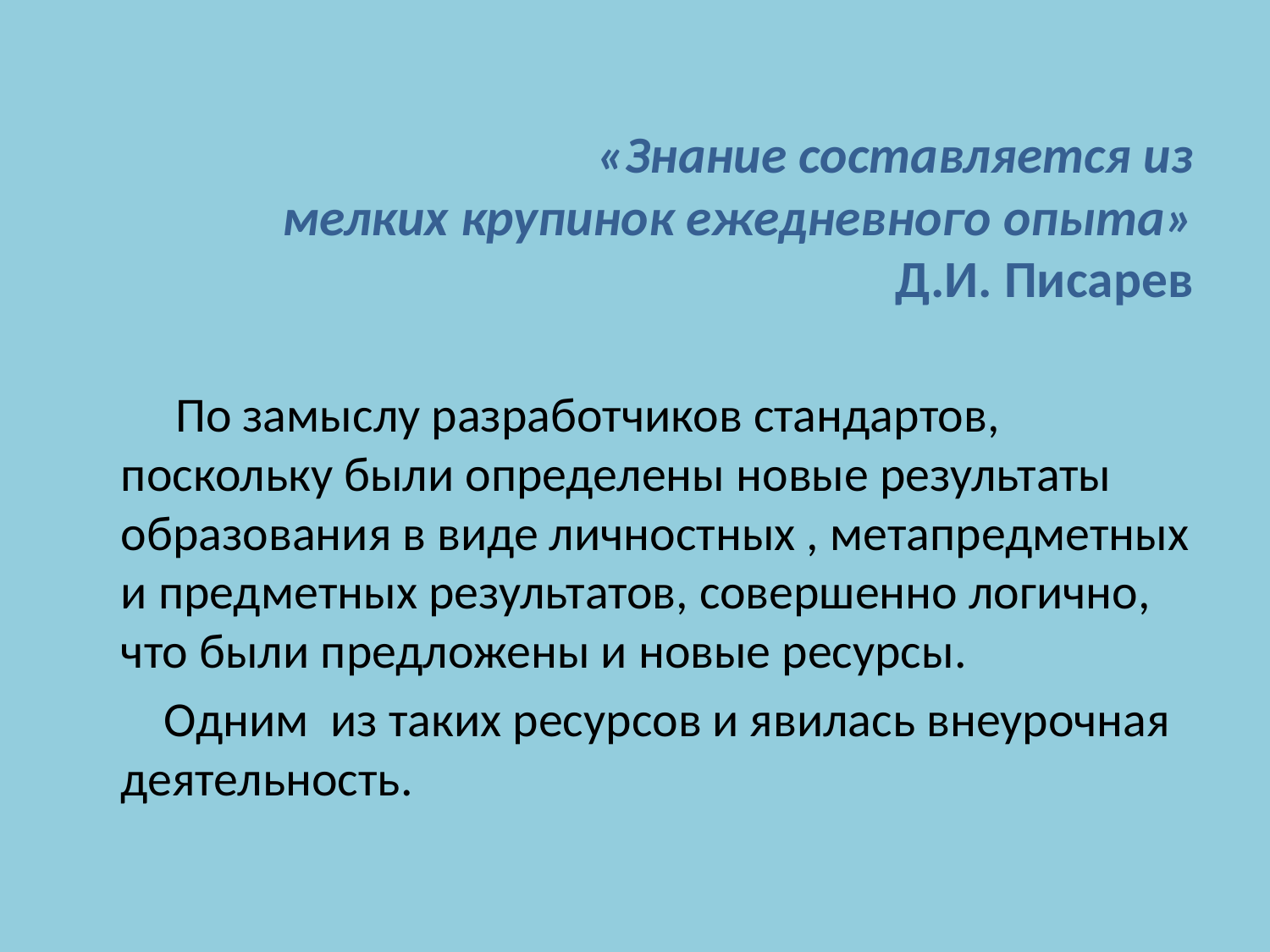

# «Знание составляется из мелких крупинок ежедневного опыта» Д.И. Писарев
         По замыслу разработчиков стандартов, поскольку были определены новые результаты образования в виде личностных , метапредметных и предметных результатов, совершенно логично, что были предложены и новые ресурсы.
        Одним  из таких ресурсов и явилась внеурочная деятельность.